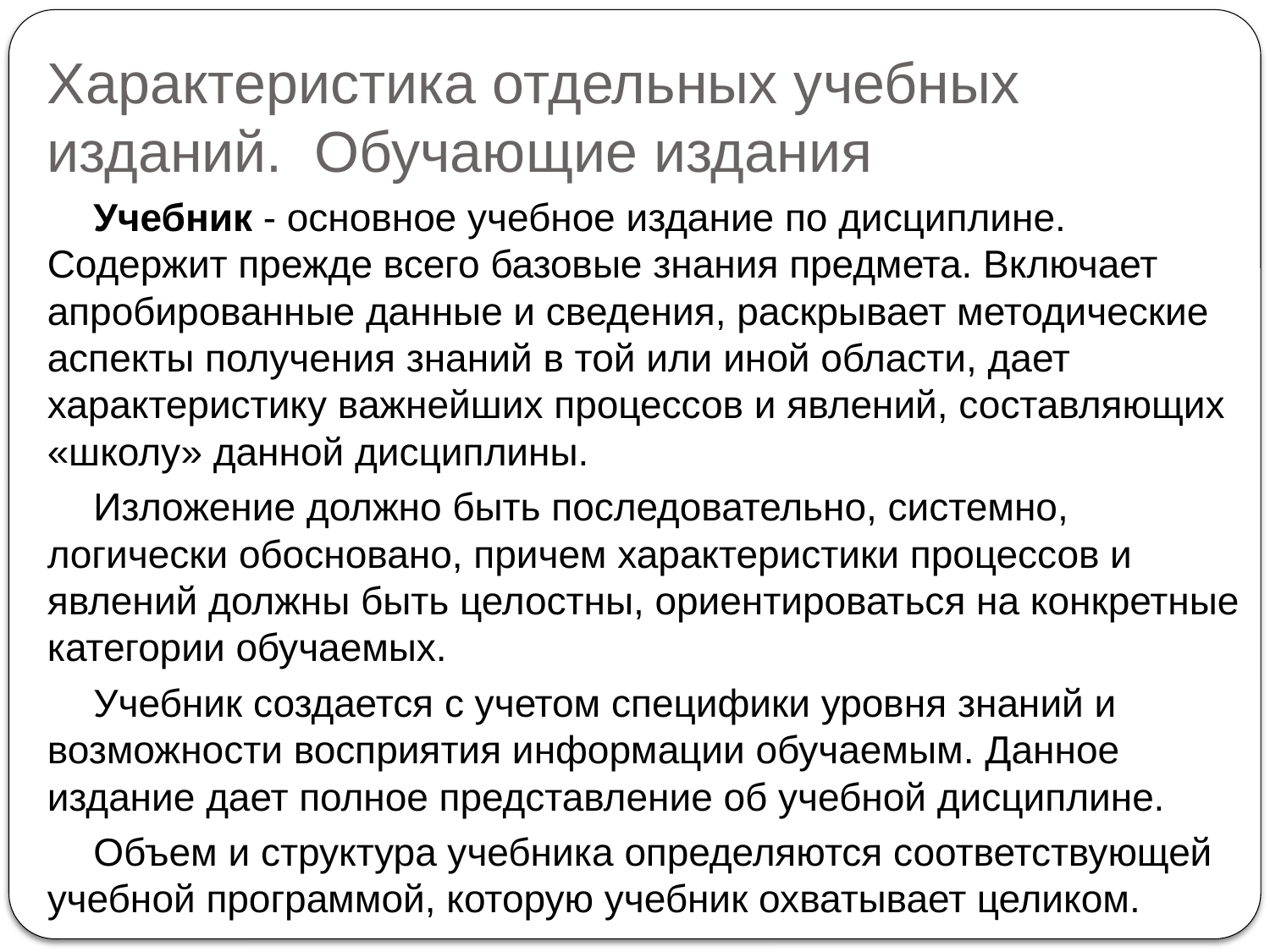

# Характеристика отдельных учебных изданий.  Обучающие издания
Учебник - основное учебное издание по дисциплине. Содержит прежде всего базовые знания предмета. Включает апробированные данные и сведения, раскрывает методические аспекты получения знаний в той или иной области, дает характеристику важнейших процессов и явлений, составляющих «школу» данной дисциплины.
Изложение должно быть последовательно, системно, логически обосновано, причем характеристики процессов и явлений должны быть целостны, ориентироваться на конкретные категории обучаемых.
Учебник создается с учетом специфики уровня знаний и возможности восприятия информации обучаемым. Данное издание дает полное представление об учебной дисциплине.
Объем и структура учебника определяются соответствующей учебной программой, которую учебник охватывает целиком.